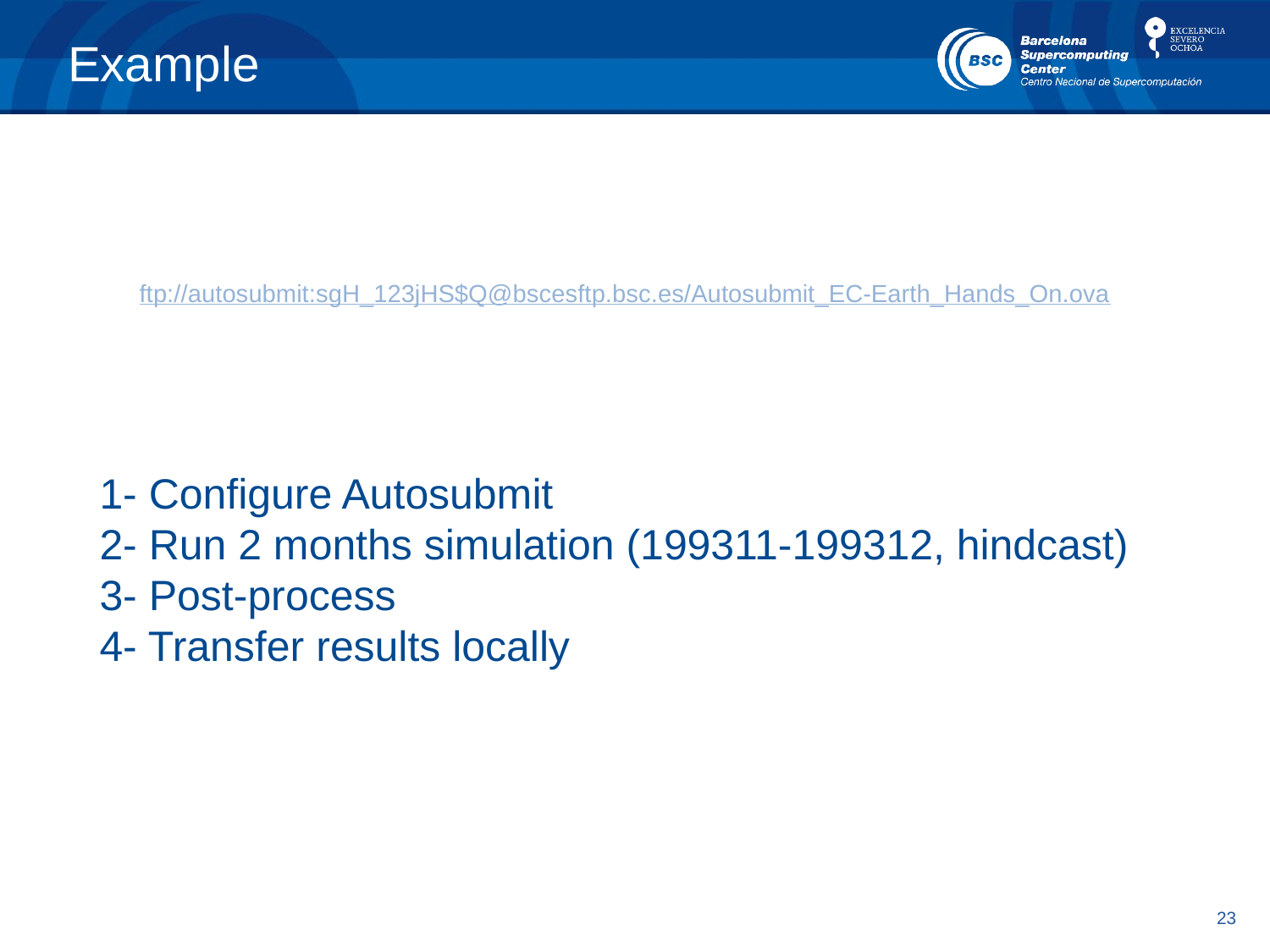

# Example
ftp://autosubmit:sgH_123jHS$Q@bscesftp.bsc.es/Autosubmit_EC-Earth_Hands_On.ova

1- Configure Autosubmit
2- Run 2 months simulation (199311-199312, hindcast)
3- Post-process
4- Transfer results locally